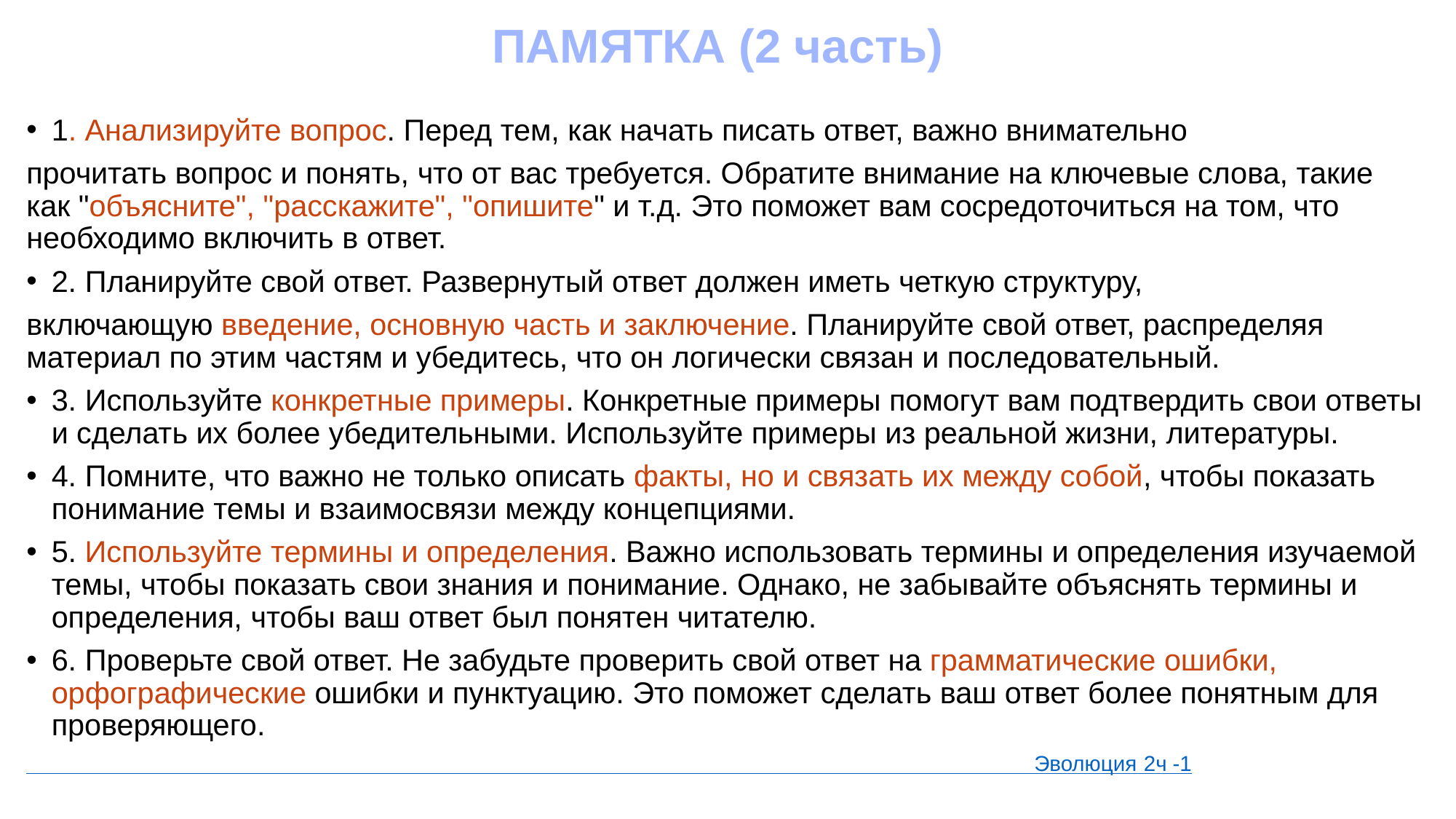

# ПАМЯТКА (2 часть)
1. Анализируйте вопрос. Перед тем, как начать писать ответ, важно внимательно
прочитать вопрос и понять, что от вас требуется. Обратите внимание на ключевые слова, такие как "объясните", "расскажите", "опишите" и т.д. Это поможет вам сосредоточиться на том, что необходимо включить в ответ.
2. Планируйте свой ответ. Развернутый ответ должен иметь четкую структуру,
включающую введение, основную часть и заключение. Планируйте свой ответ, распределяя материал по этим частям и убедитесь, что он логически связан и последовательный.
3. Используйте конкретные примеры. Конкретные примеры помогут вам подтвердить свои ответы и сделать их более убедительными. Используйте примеры из реальной жизни, литературы.
4. Помните, что важно не только описать факты, но и связать их между собой, чтобы показать понимание темы и взаимосвязи между концепциями.
5. Используйте термины и определения. Важно использовать термины и определения изучаемой темы, чтобы показать свои знания и понимание. Однако, не забывайте объяснять термины и определения, чтобы ваш ответ был понятен читателю.
6. Проверьте свой ответ. Не забудьте проверить свой ответ на грамматические ошибки, орфографические ошибки и пунктуацию. Это поможет сделать ваш ответ более понятным для проверяющего.
                                                                                                                                                                        Эволюция 2ч -1